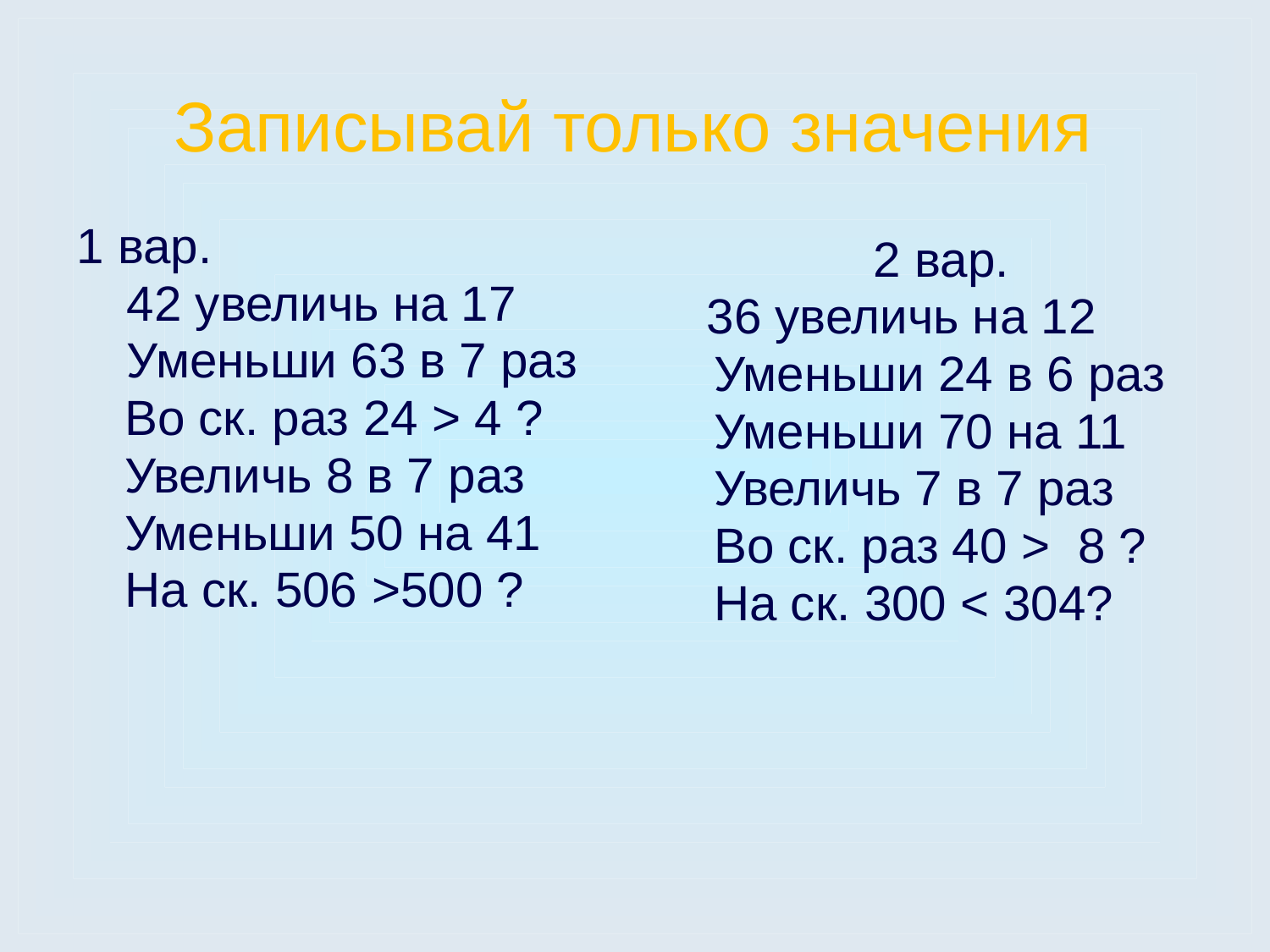

Записывай только значения
 1 вар.
	42 увеличь на 17
      	Уменьши 63 в 7 раз
      Во ск. раз 24 > 4 ?
      Увеличь 8 в 7 раз
      Уменьши 50 на 41
      На ск. 506 >500 ?
  2 вар.
	36 увеличь на 12
    Уменьши 24 в 6 раз
    Уменьши 70 на 11
    Увеличь 7 в 7 раз
    Во ск. раз 40 >  8 ?
    На ск. 300 < 304?